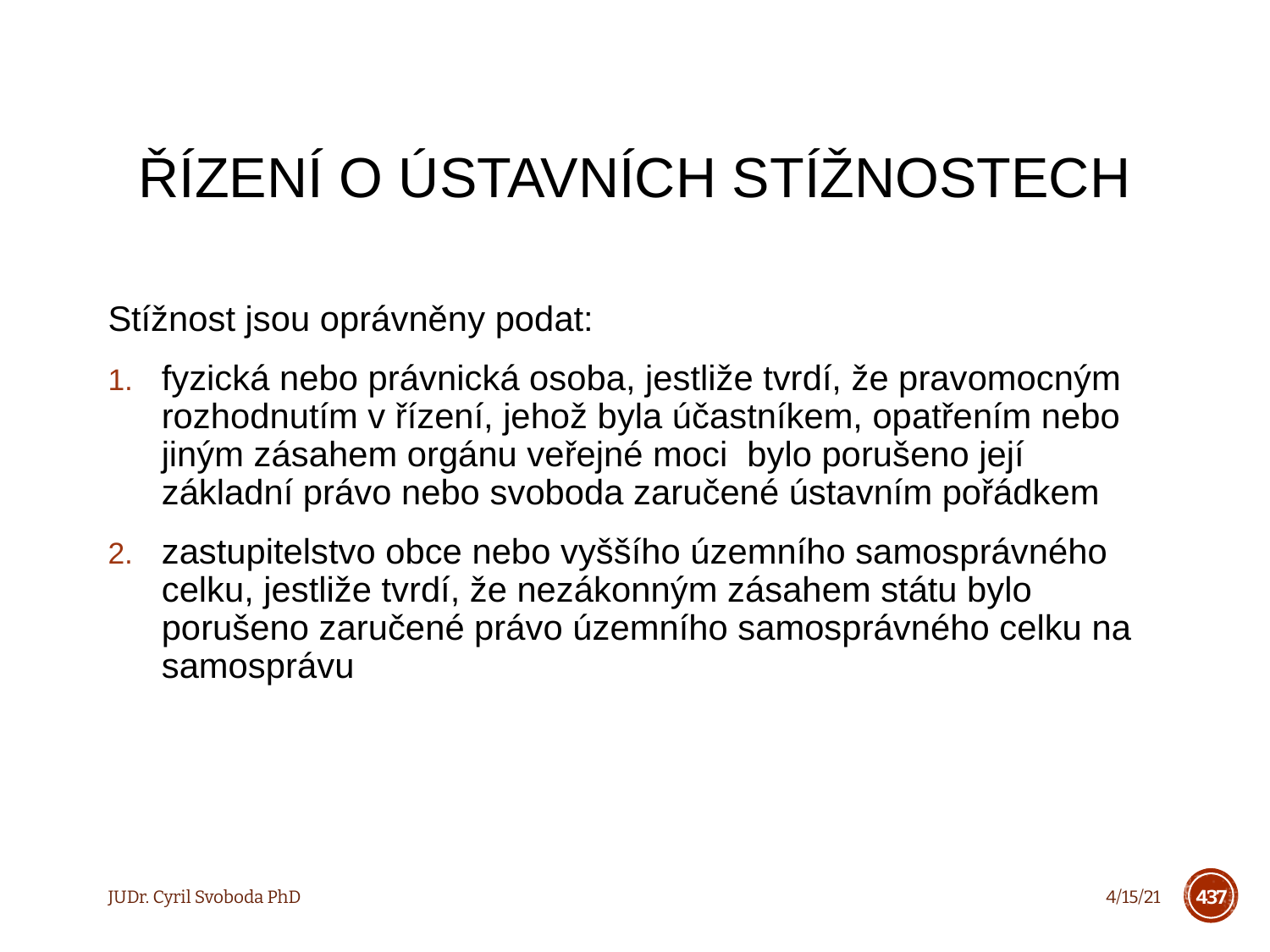

# Řízení o ústavních stížnostech
Stížnost jsou oprávněny podat:
fyzická nebo právnická osoba, jestliže tvrdí, že pravomocným rozhodnutím v řízení, jehož byla účastníkem, opatřením nebo jiným zásahem orgánu veřejné moci  bylo porušeno její základní právo nebo svoboda zaručené ústavním pořádkem
zastupitelstvo obce nebo vyššího územního samosprávného celku, jestliže tvrdí, že nezákonným zásahem státu bylo porušeno zaručené právo územního samosprávného celku na samosprávu
JUDr. Cyril Svoboda PhD
4/15/21
437